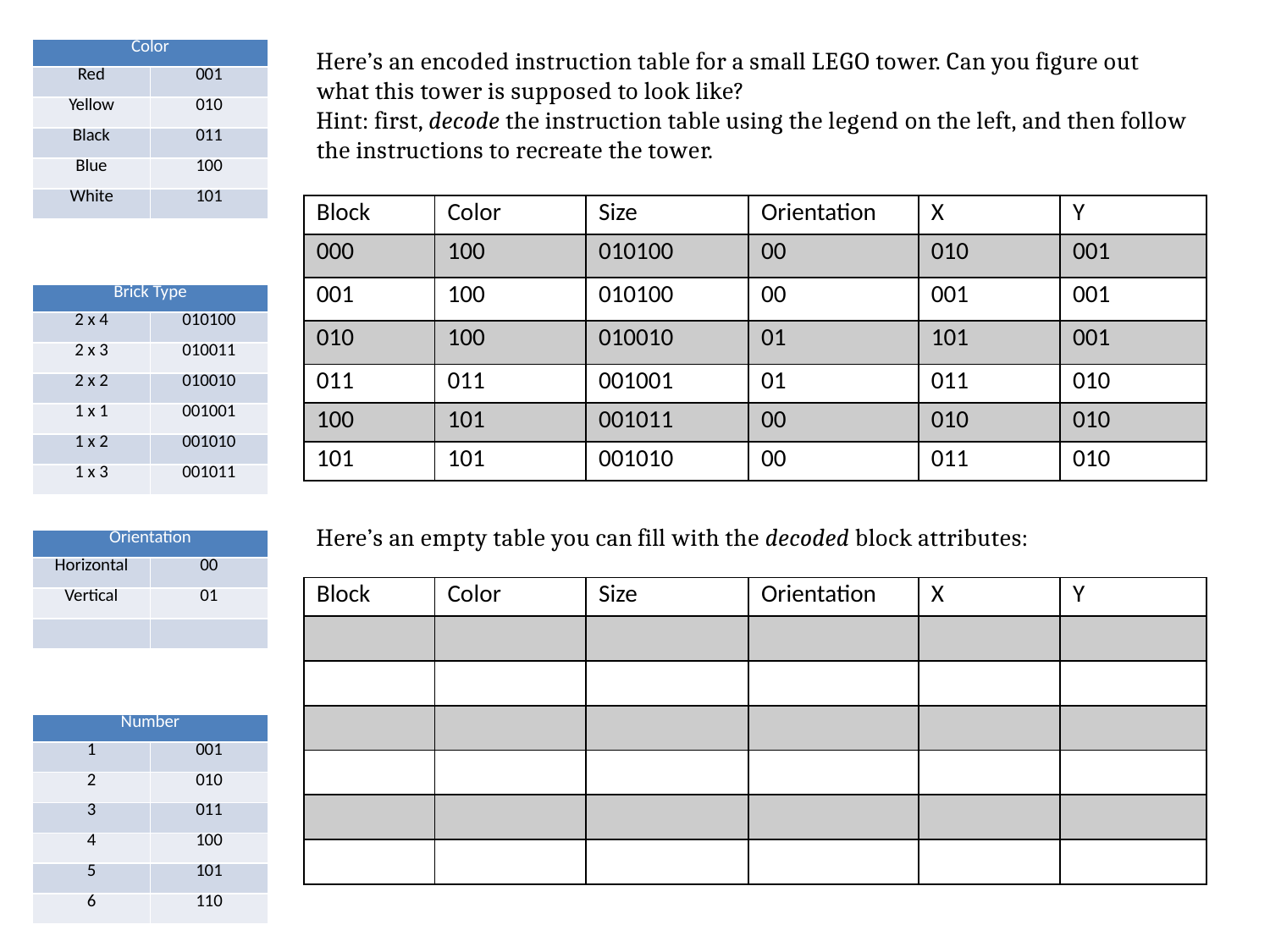

| Color |  |
| --- | --- |
| Red | 001 |
| Yellow | 010 |
| Black | 011 |
| Blue | 100 |
| White | 101 |
Here’s an encoded instruction table for a small LEGO tower. Can you figure out what this tower is supposed to look like?
Hint: first, decode the instruction table using the legend on the left, and then follow the instructions to recreate the tower.

| Block | Color | Size | Orientation | X | Y |
| --- | --- | --- | --- | --- | --- |
| 000 | 100 | 010100 | 00 | 010 | 001 |
| 001 | 100 | 010100 | 00 | 001 | 001 |
| 010 | 100 | 010010 | 01 | 101 | 001 |
| 011 | 011 | 001001 | 01 | 011 | 010 |
| 100 | 101 | 001011 | 00 | 010 | 010 |
| 101 | 101 | 001010 | 00 | 011 | 010 |
| Brick Type |  |
| --- | --- |
| 2 x 4 | 010100 |
| 2 x 3 | 010011 |
| 2 x 2 | 010010 |
| 1 x 1 | 001001 |
| 1 x 2 | 001010 |
| 1 x 3 | 001011 |
Here’s an empty table you can fill with the decoded block attributes:
| Orientation |  |
| --- | --- |
| Horizontal | 00 |
| Vertical | 01 |
|  |  |
| Block | Color | Size | Orientation | X | Y |
| --- | --- | --- | --- | --- | --- |
|  |  |  |  |  |  |
|  |  |  |  |  |  |
|  |  |  |  |  |  |
|  |  |  |  |  |  |
|  |  |  |  |  |  |
|  |  |  |  |  |  |
| Number |  |
| --- | --- |
| 1 | 001 |
| 2 | 010 |
| 3 | 011 |
| 4 | 100 |
| 5 | 101 |
| 6 | 110 |